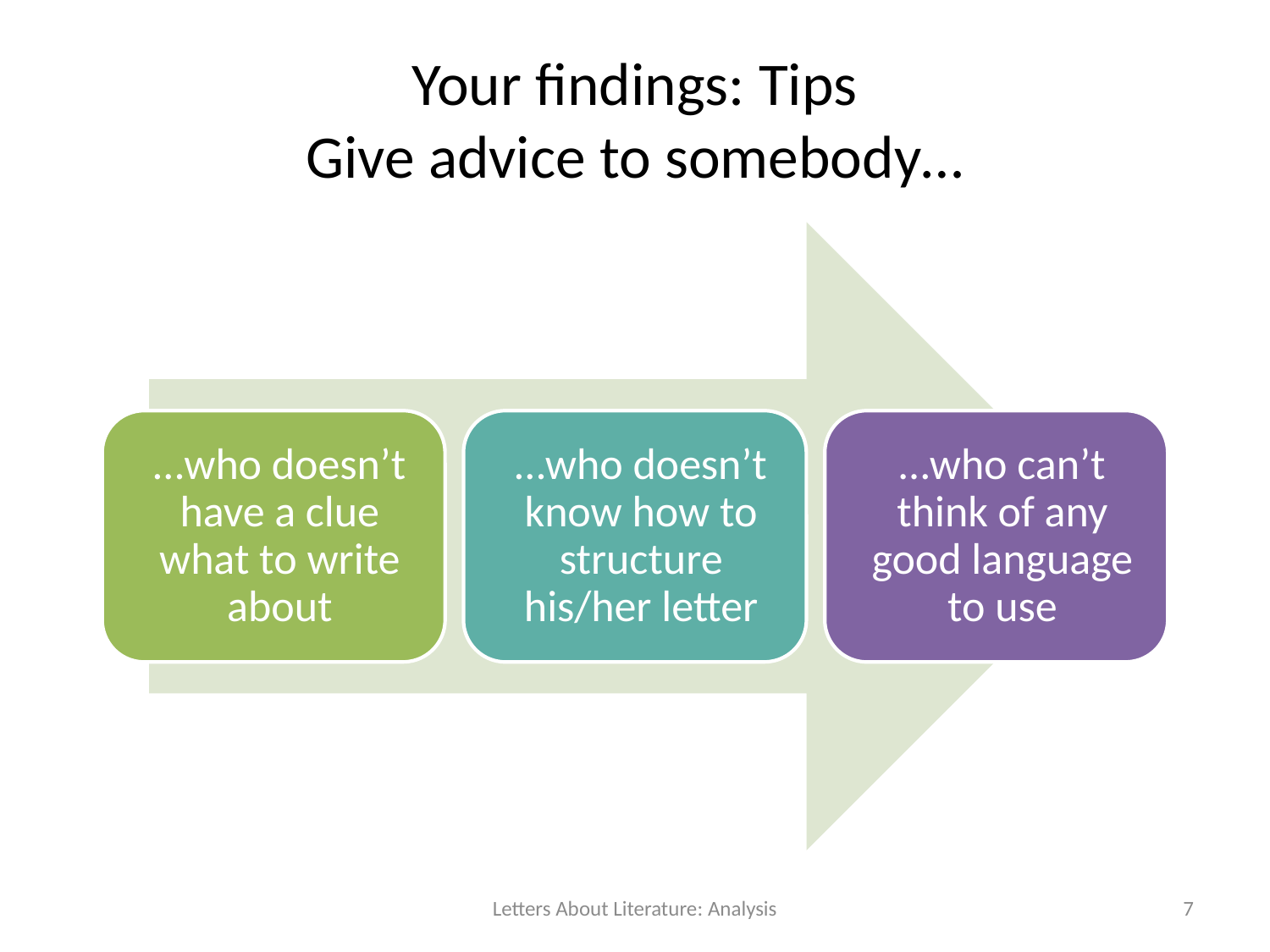

# Your findings: Tips Give advice to somebody…
…who doesn’t have a clue what to write about
…who doesn’t know how to structure his/her letter
…who can’t think of any good language to use
Letters About Literature: Analysis
7